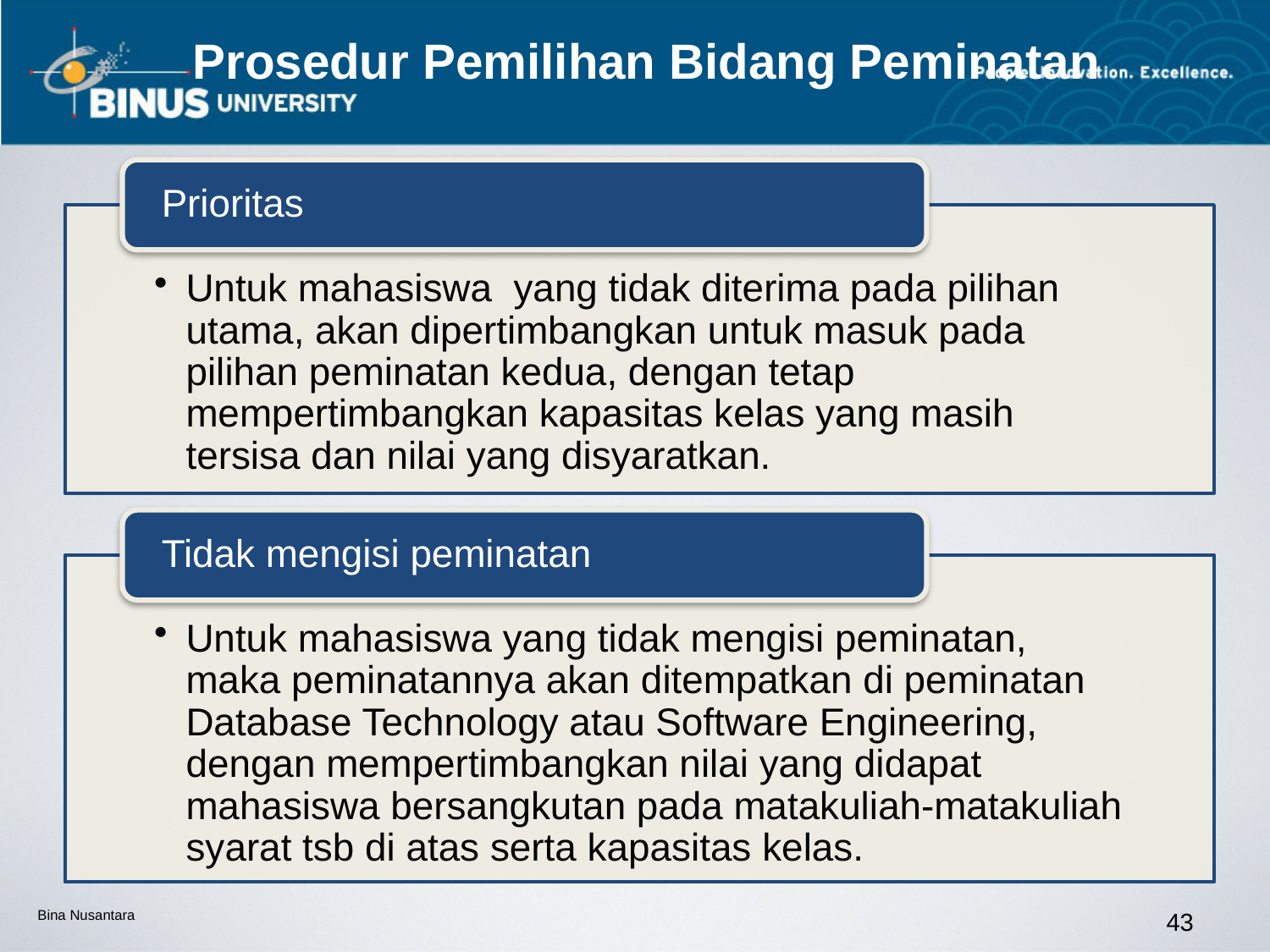

Prosedur Pemilihan Bidang Peminatan
Untuk mahasiswa  yang tidak diterima pada pilihan utama, akan dipertimbangkan untuk masuk pada pilihan peminatan kedua, dengan tetap mempertimbangkan kapasitas kelas yang masih tersisa dan nilai yang disyaratkan.
Prioritas
Untuk mahasiswa yang tidak mengisi peminatan, maka peminatannya akan ditempatkan di peminatan Database Technology atau Software Engineering, dengan mempertimbangkan nilai yang didapat mahasiswa bersangkutan pada matakuliah-matakuliah syarat tsb di atas serta kapasitas kelas.
Tidak mengisi peminatan
Bina Nusantara
43